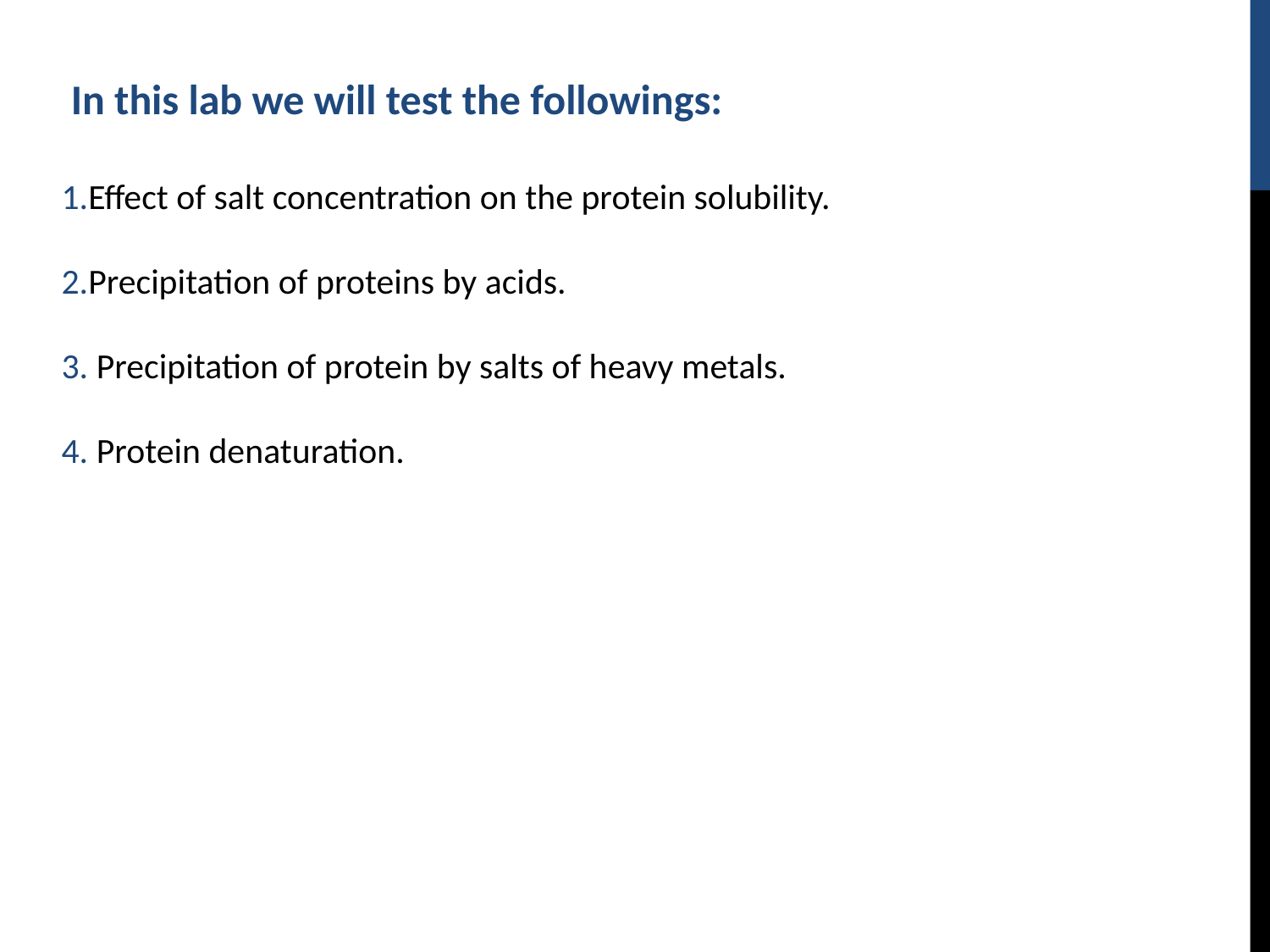

In this lab we will test the followings:

1.Effect of salt concentration on the protein solubility.

2.Precipitation of proteins by acids.

3. Precipitation of protein by salts of heavy metals.

4. Protein denaturation.